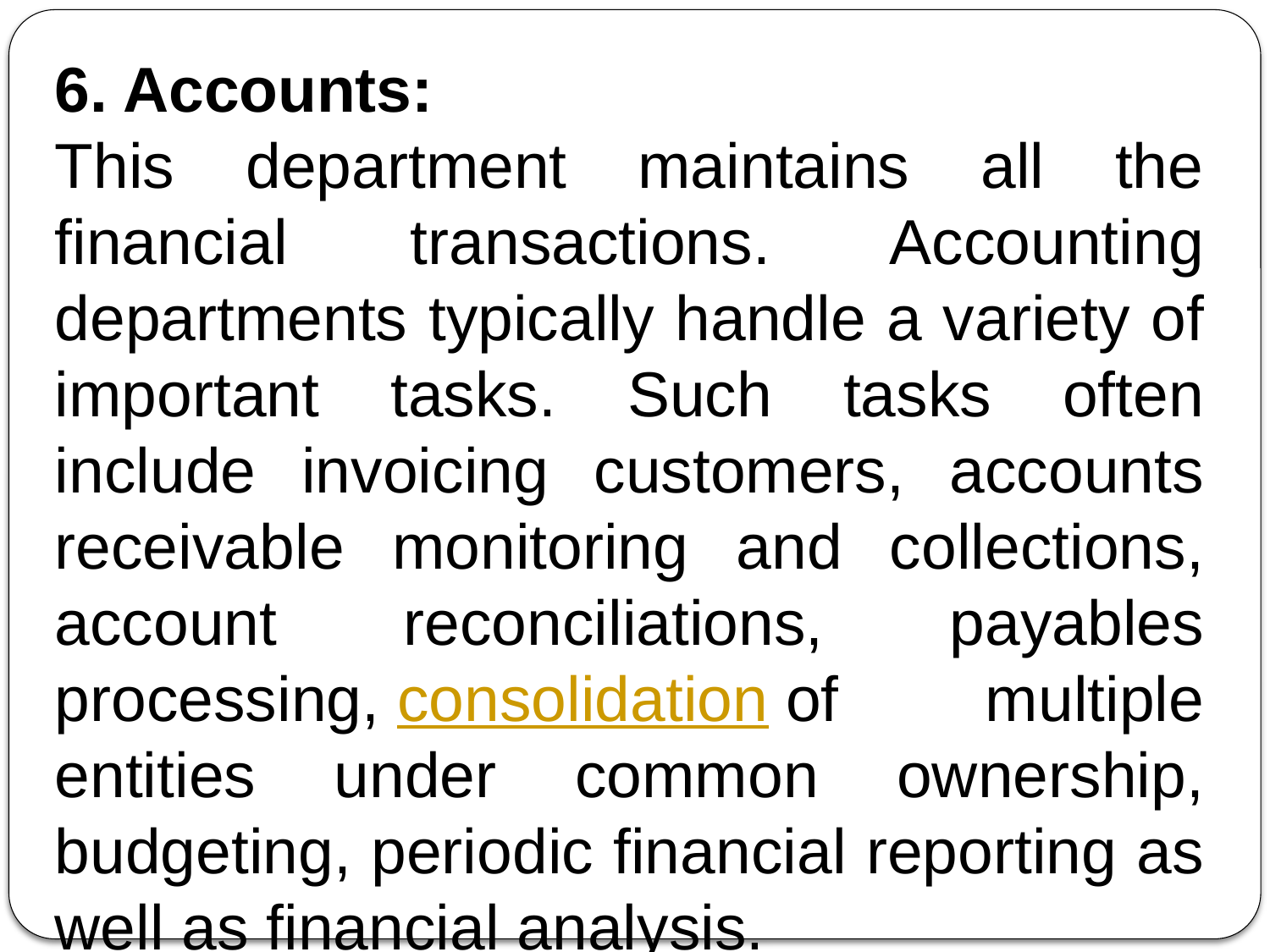

6. Accounts:
This department maintains all the financial transactions. Accounting departments typically handle a variety of important tasks. Such tasks often include invoicing customers, accounts receivable monitoring and collections, account reconciliations, payables processing, consolidation of multiple entities under common ownership, budgeting, periodic financial reporting as well as financial analysis.